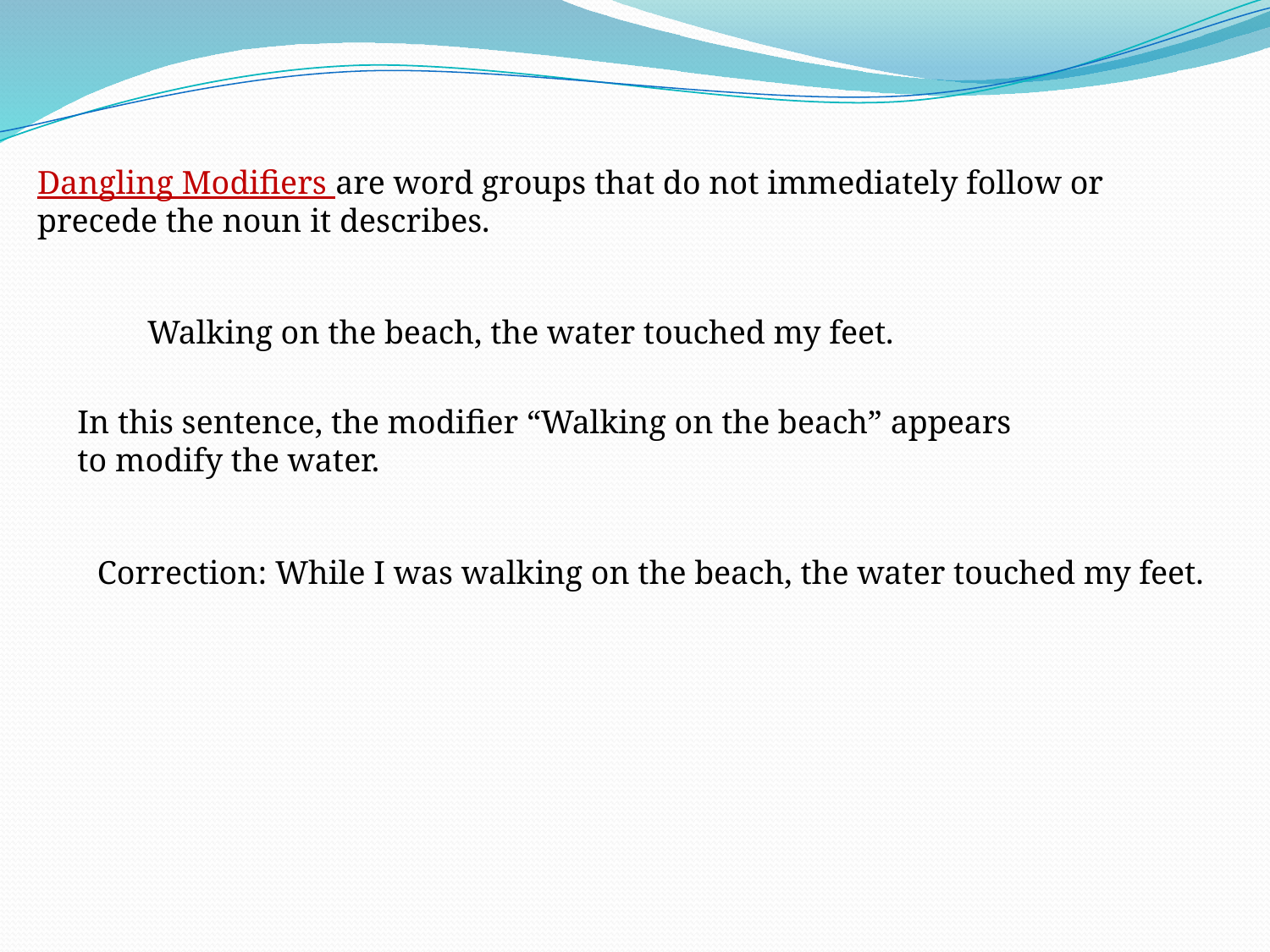

Dangling Modifiers are word groups that do not immediately follow or precede the noun it describes.
Walking on the beach, the water touched my feet.
In this sentence, the modifier “Walking on the beach” appears to modify the water.
Correction: While I was walking on the beach, the water touched my feet.